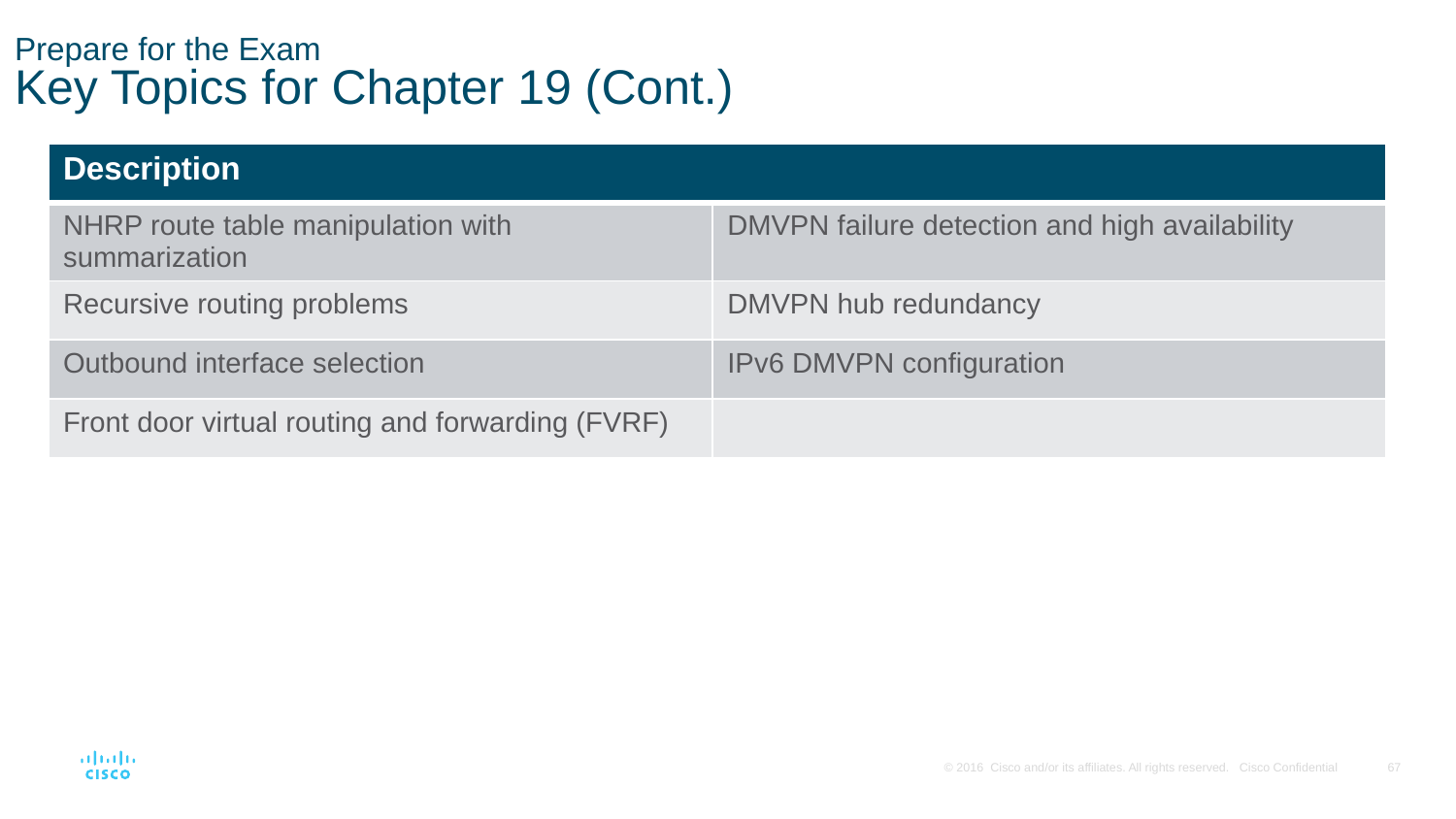

# Prepare for the Exam Key Topics for Chapter 19 (Cont.)
| Description |  |
| --- | --- |
| NHRP route table manipulation with summarization | DMVPN failure detection and high availability |
| Recursive routing problems | DMVPN hub redundancy |
| Outbound interface selection | IPv6 DMVPN configuration |
| Front door virtual routing and forwarding (FVRF) |  |